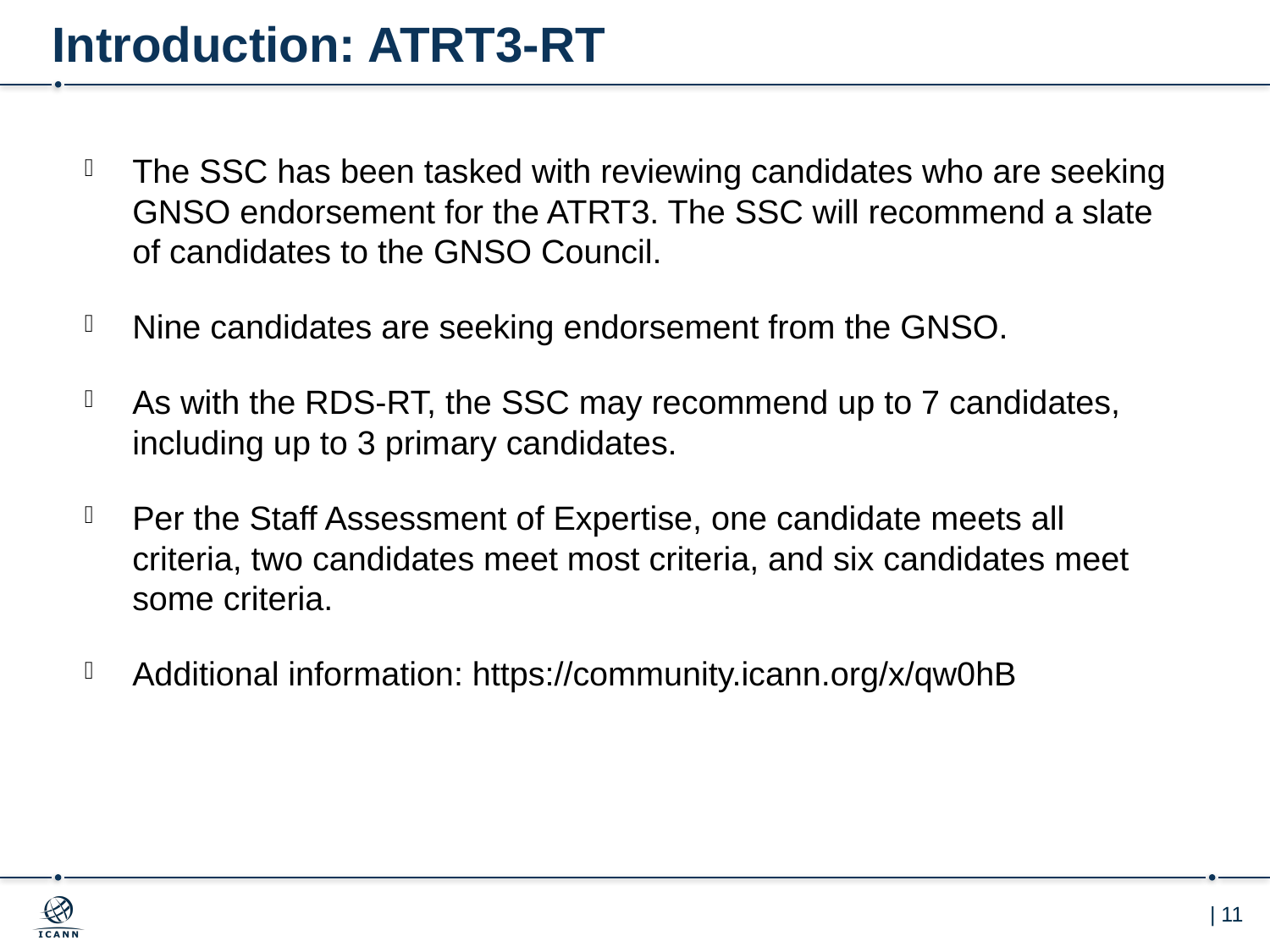

# Introduction: ATRT3-RT
The SSC has been tasked with reviewing candidates who are seeking GNSO endorsement for the ATRT3. The SSC will recommend a slate of candidates to the GNSO Council.
Nine candidates are seeking endorsement from the GNSO.
As with the RDS-RT, the SSC may recommend up to 7 candidates, including up to 3 primary candidates.
Per the Staff Assessment of Expertise, one candidate meets all criteria, two candidates meet most criteria, and six candidates meet some criteria.
Additional information: https://community.icann.org/x/qw0hB